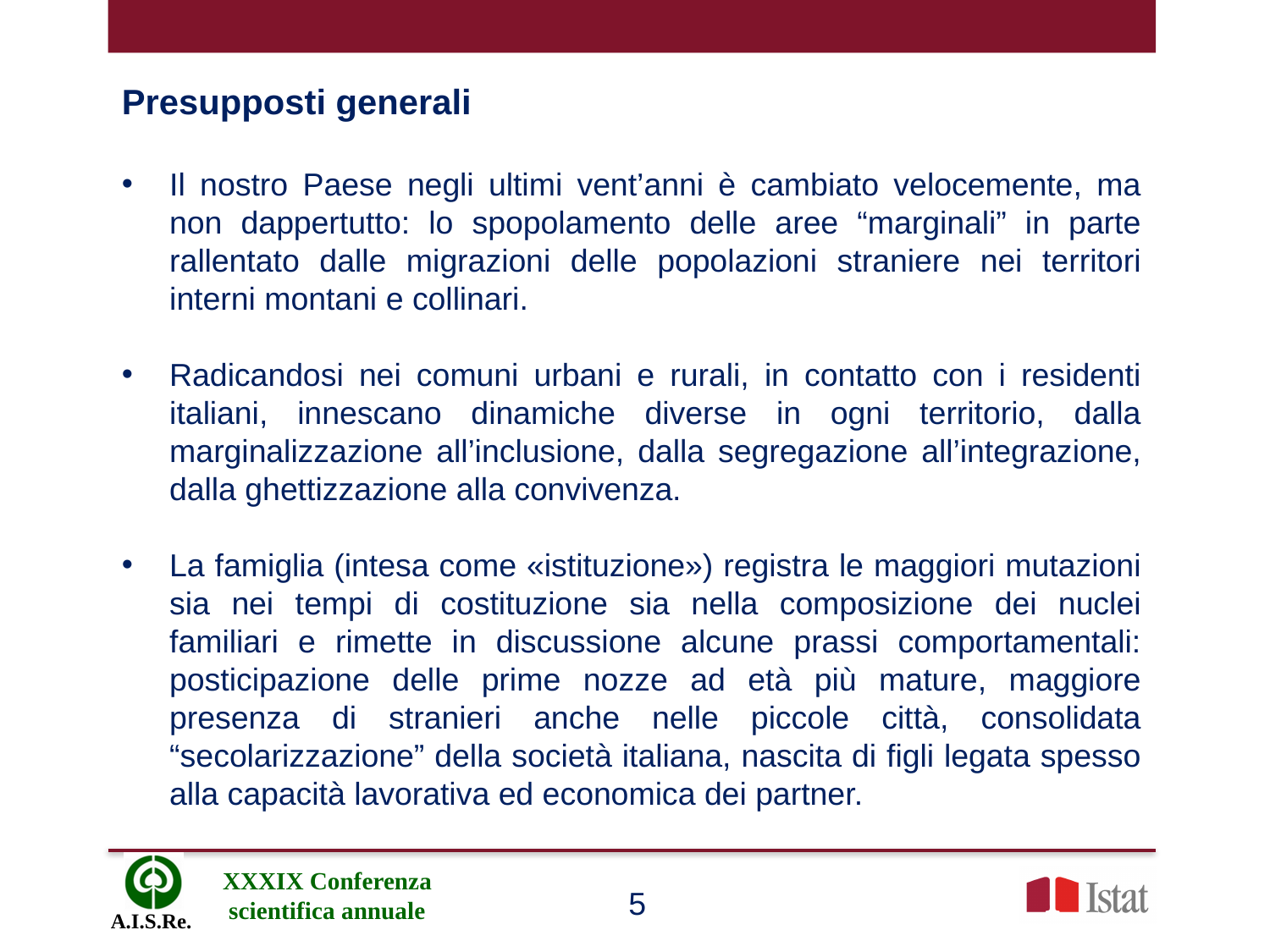

Presupposti generali

Il nostro Paese negli ultimi vent’anni è cambiato velocemente, ma non dappertutto: lo spopolamento delle aree “marginali” in parte rallentato dalle migrazioni delle popolazioni straniere nei territori interni montani e collinari.

Radicandosi nei comuni urbani e rurali, in contatto con i residenti italiani, innescano dinamiche diverse in ogni territorio, dalla marginalizzazione all’inclusione, dalla segregazione all’integrazione, dalla ghettizzazione alla convivenza.

La famiglia (intesa come «istituzione») registra le maggiori mutazioni sia nei tempi di costituzione sia nella composizione dei nuclei familiari e rimette in discussione alcune prassi comportamentali: posticipazione delle prime nozze ad età più mature, maggiore presenza di stranieri anche nelle piccole città, consolidata “secolarizzazione” della società italiana, nascita di figli legata spesso alla capacità lavorativa ed economica dei partner.
5